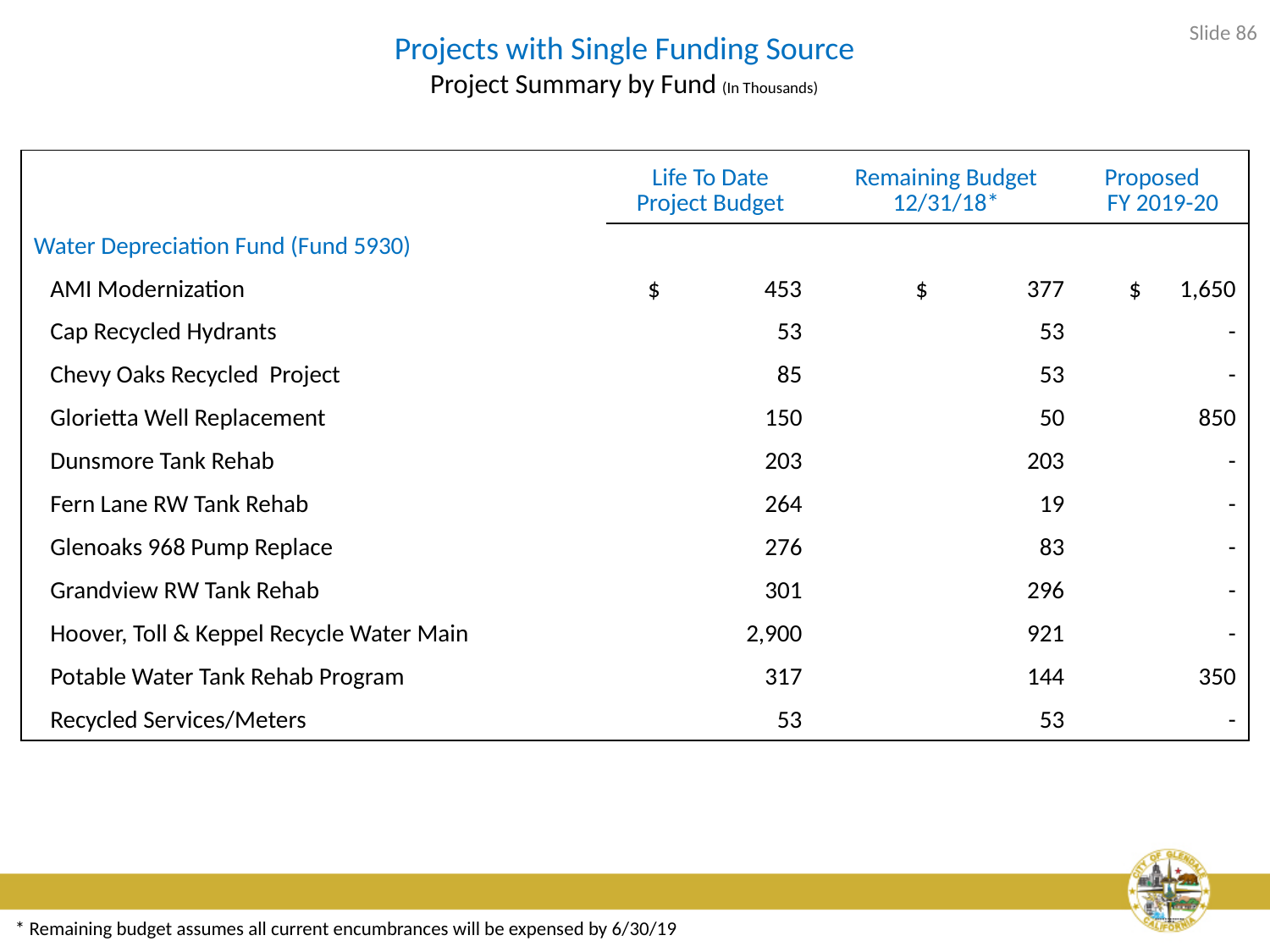

Slide 86
# Projects with Single Funding Source Project Summary by Fund (In Thousands)
|  | Life To Date Project Budget | Remaining Budget 12/31/18\* | Proposed FY 2019-20 |
| --- | --- | --- | --- |
| Water Depreciation Fund (Fund 5930) |  |  |  |
| AMI Modernization | $ 453 | $ 377 | $ 1,650 |
| Cap Recycled Hydrants | 53 | 53 | - |
| Chevy Oaks Recycled Project | 85 | 53 | - |
| Glorietta Well Replacement | 150 | 50 | 850 |
| Dunsmore Tank Rehab | 203 | 203 | - |
| Fern Lane RW Tank Rehab | 264 | 19 | - |
| Glenoaks 968 Pump Replace | 276 | 83 | - |
| Grandview RW Tank Rehab | 301 | 296 | - |
| Hoover, Toll & Keppel Recycle Water Main | 2,900 | 921 | - |
| Potable Water Tank Rehab Program | 317 | 144 | 350 |
| Recycled Services/Meters | 53 | 53 | - |
* Remaining budget assumes all current encumbrances will be expensed by 6/30/19